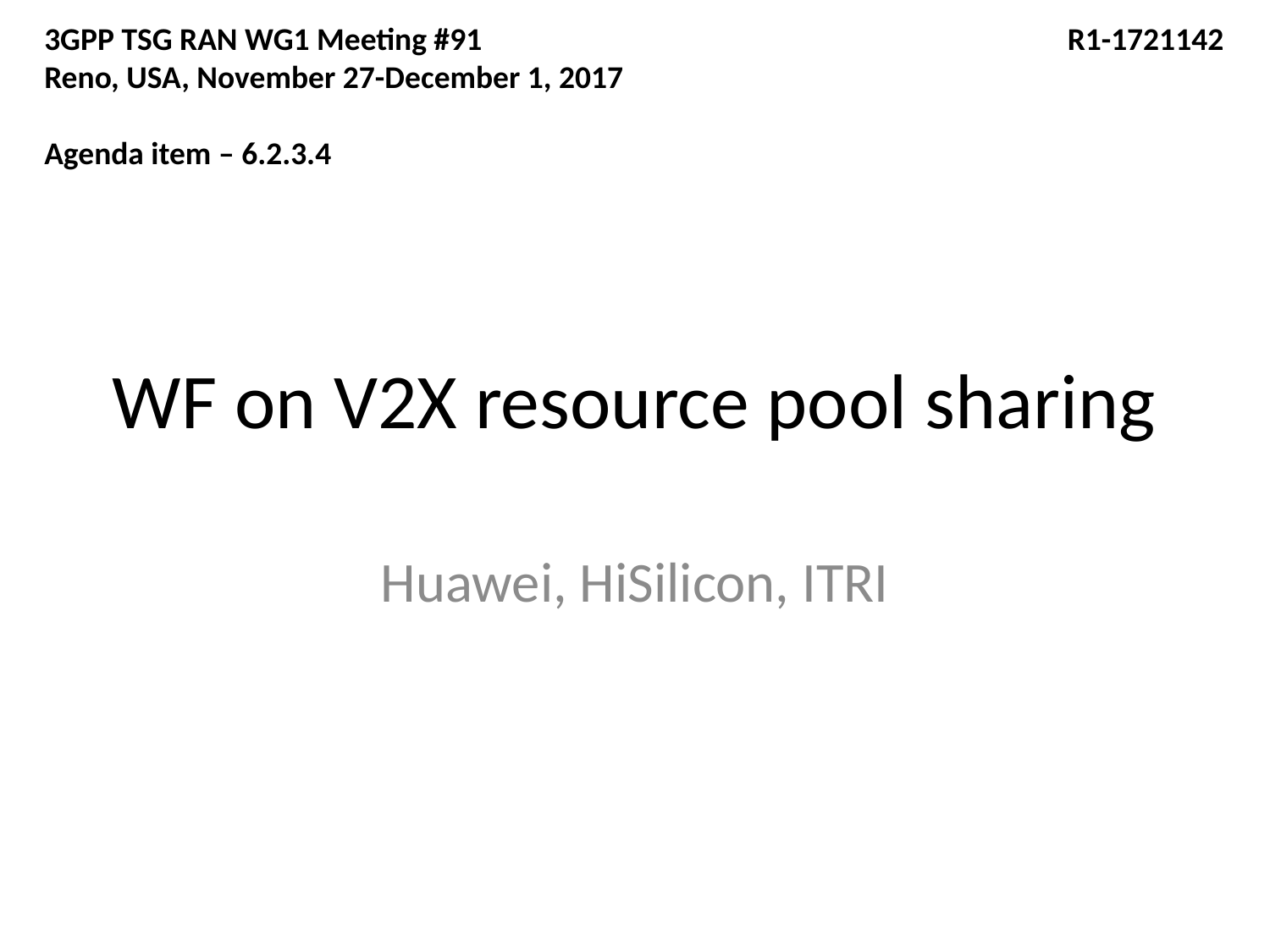

3GPP TSG RAN WG1 Meeting #91					 R1-1721142
Reno, USA, November 27-December 1, 2017

Agenda item – 6.2.3.4
# WF on V2X resource pool sharing
Huawei, HiSilicon, ITRI